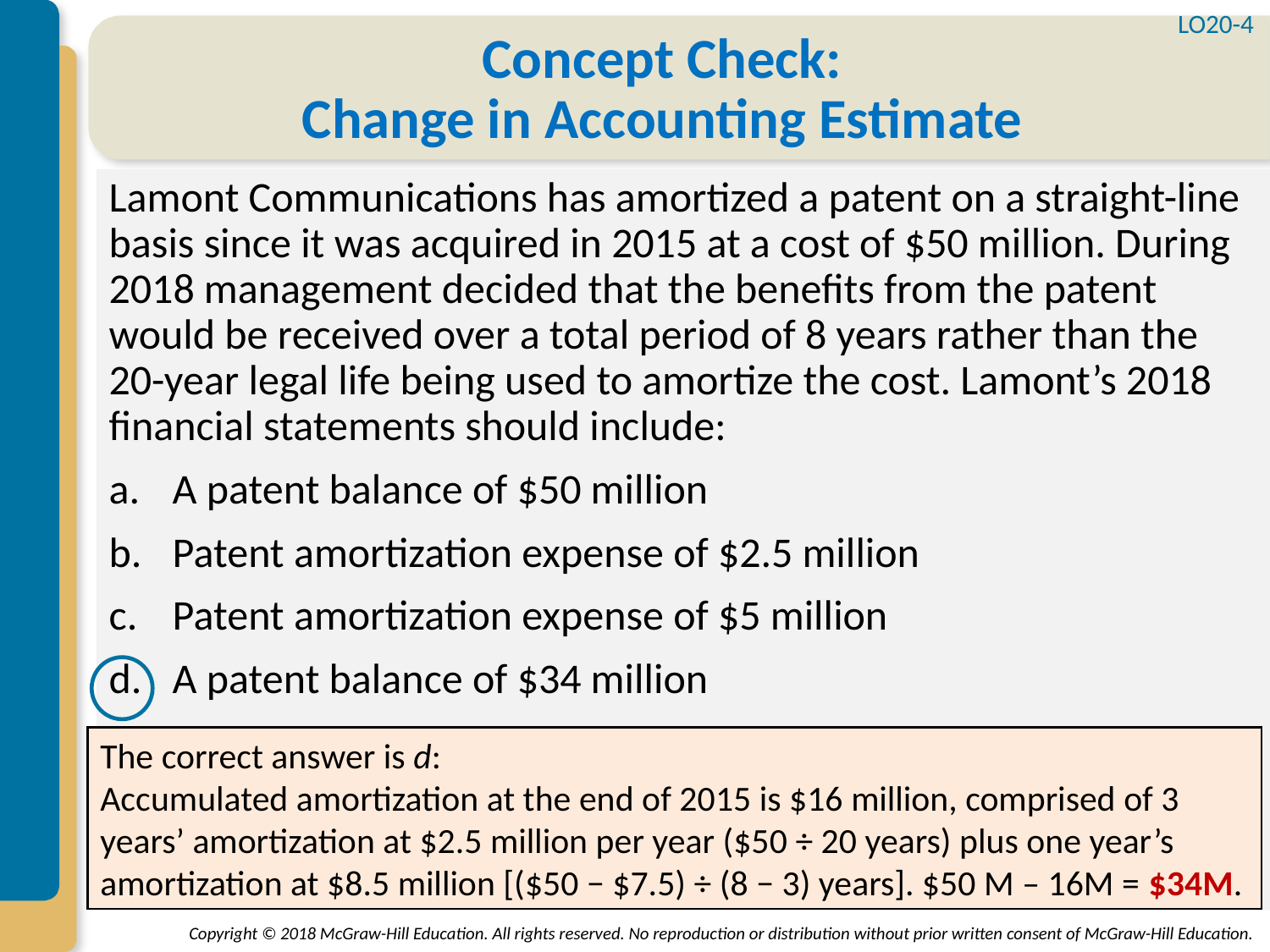

LO20-4
# Concept Check: Change in Accounting Estimate
Lamont Communications has amortized a patent on a straight-line basis since it was acquired in 2015 at a cost of $50 million. During 2018 management decided that the benefits from the patent would be received over a total period of 8 years rather than the 20-year legal life being used to amortize the cost. Lamont’s 2018 financial statements should include:
A patent balance of $50 million
Patent amortization expense of $2.5 million
Patent amortization expense of $5 million
A patent balance of $34 million

The correct answer is d:
Accumulated amortization at the end of 2015 is $16 million, comprised of 3 years’ amortization at $2.5 million per year ($50 ÷ 20 years) plus one year’s amortization at $8.5 million [($50 − $7.5) ÷ (8 − 3) years]. $50 M – 16M = $34M.